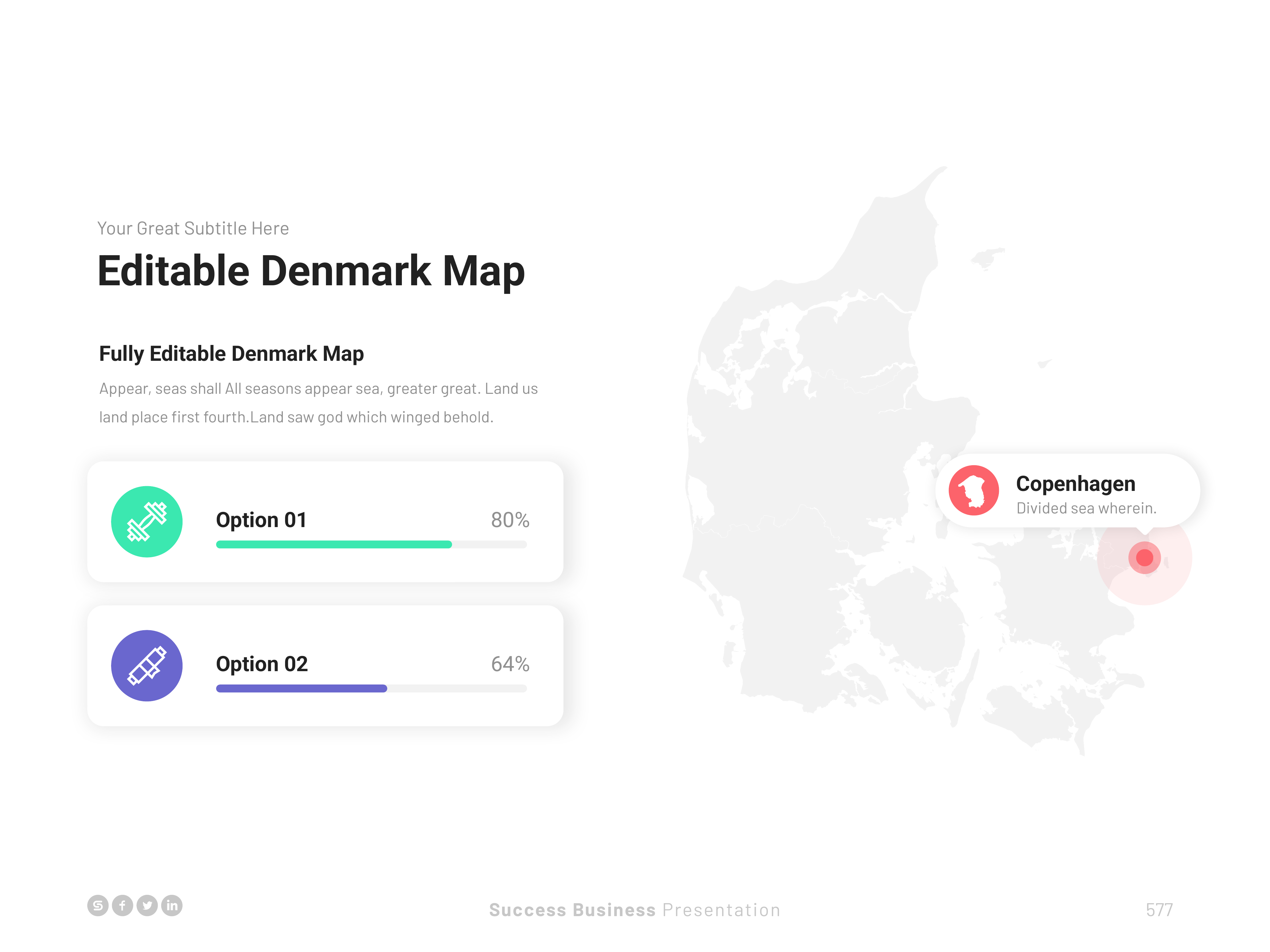

Your Great Subtitle Here
Editable Denmark Map
Fully Editable Denmark Map
Appear, seas shall All seasons appear sea, greater great. Land us land place first fourth.Land saw god which winged behold.
Copenhagen
Divided sea wherein.

Option 01
80%

Option 02
64%